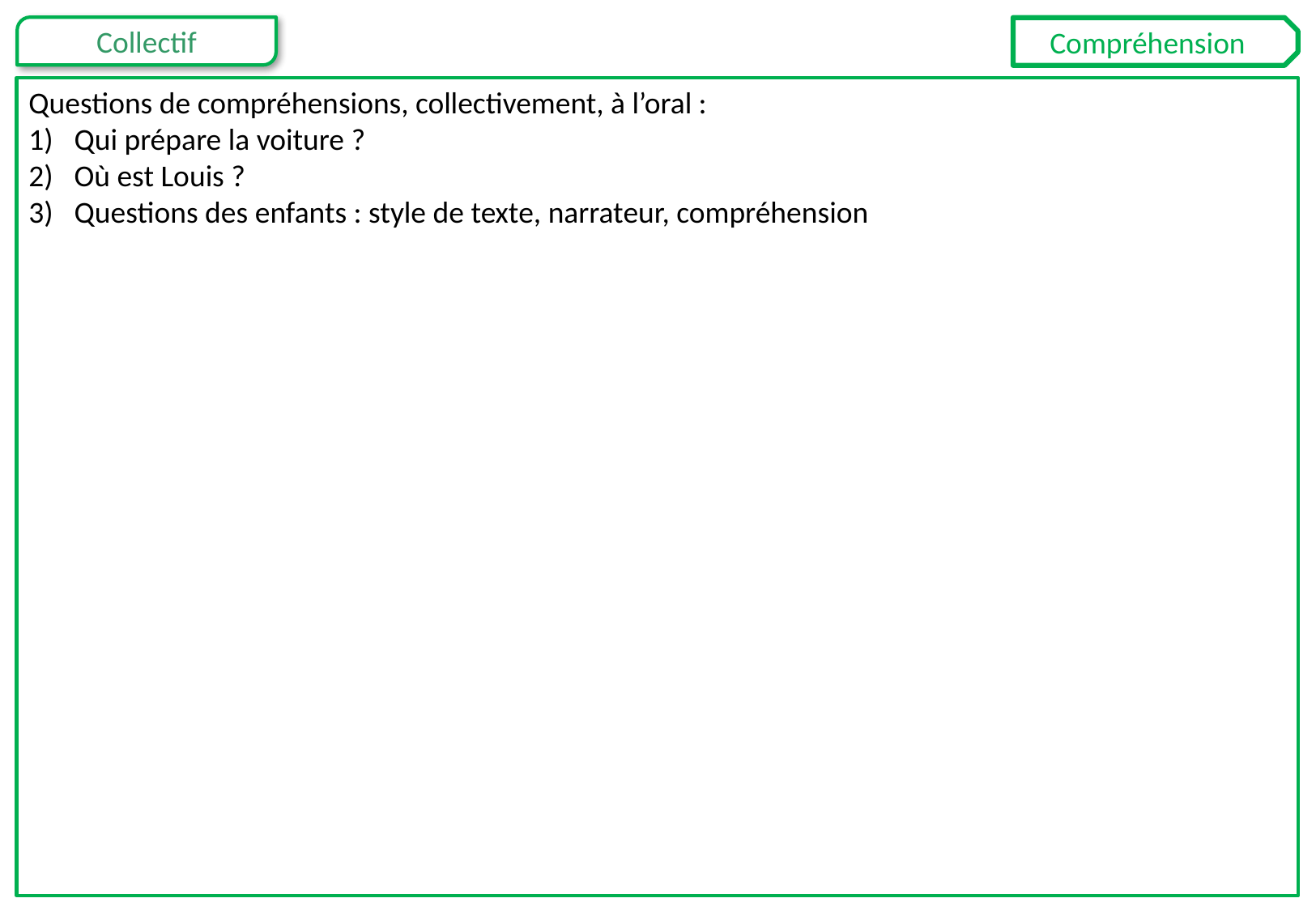

Compréhension
Questions de compréhensions, collectivement, à l’oral :
Qui prépare la voiture ?
Où est Louis ?
Questions des enfants : style de texte, narrateur, compréhension